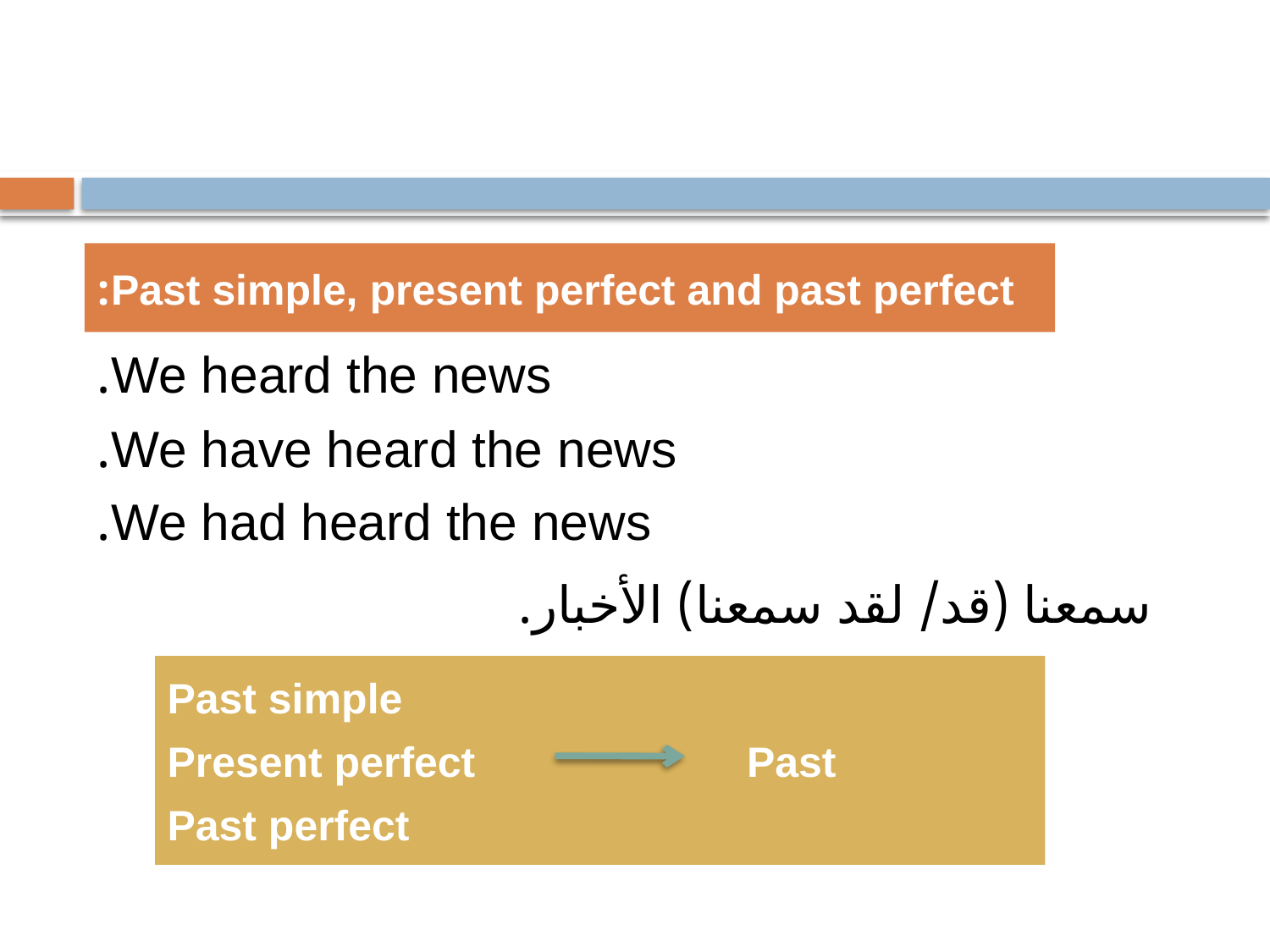

Past simple, present perfect and past perfect:
We heard the news.
We have heard the news.
We had heard the news.
سمعنا (قد/ لقد سمعنا) الأخبار.
Past simple
Present perfect                       Past
Past perfect